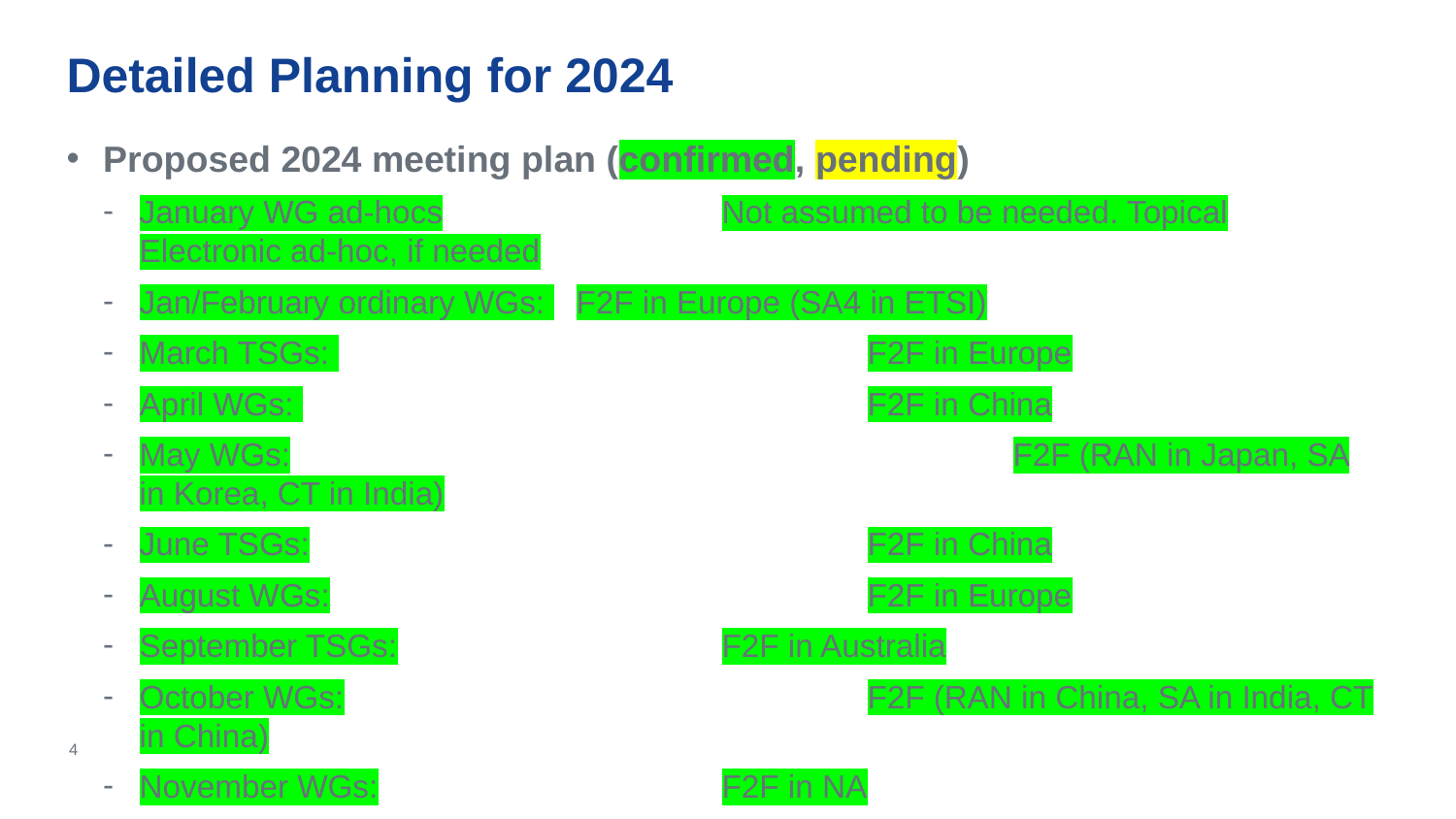

# Detailed Planning for 2024
Proposed 2024 meeting plan (confirmed, pending)
January WG ad-hocs		Not assumed to be needed. Topical Electronic ad-hoc, if needed
Jan/February ordinary WGs: 	F2F in Europe (SA4 in ETSI)
March TSGs: 				F2F in Europe
April WGs: 				F2F in China
May WGs:					F2F (RAN in Japan, SA in Korea, CT in India)
June TSGs:				F2F in China
August WGs:				F2F in Europe
September TSGs:			F2F in Australia
October WGs:				F2F (RAN in China, SA in India, CT in China)
November WGs:			F2F in NA
December TSGs:			F2F in NA / Electronic (TBC in May 2023)